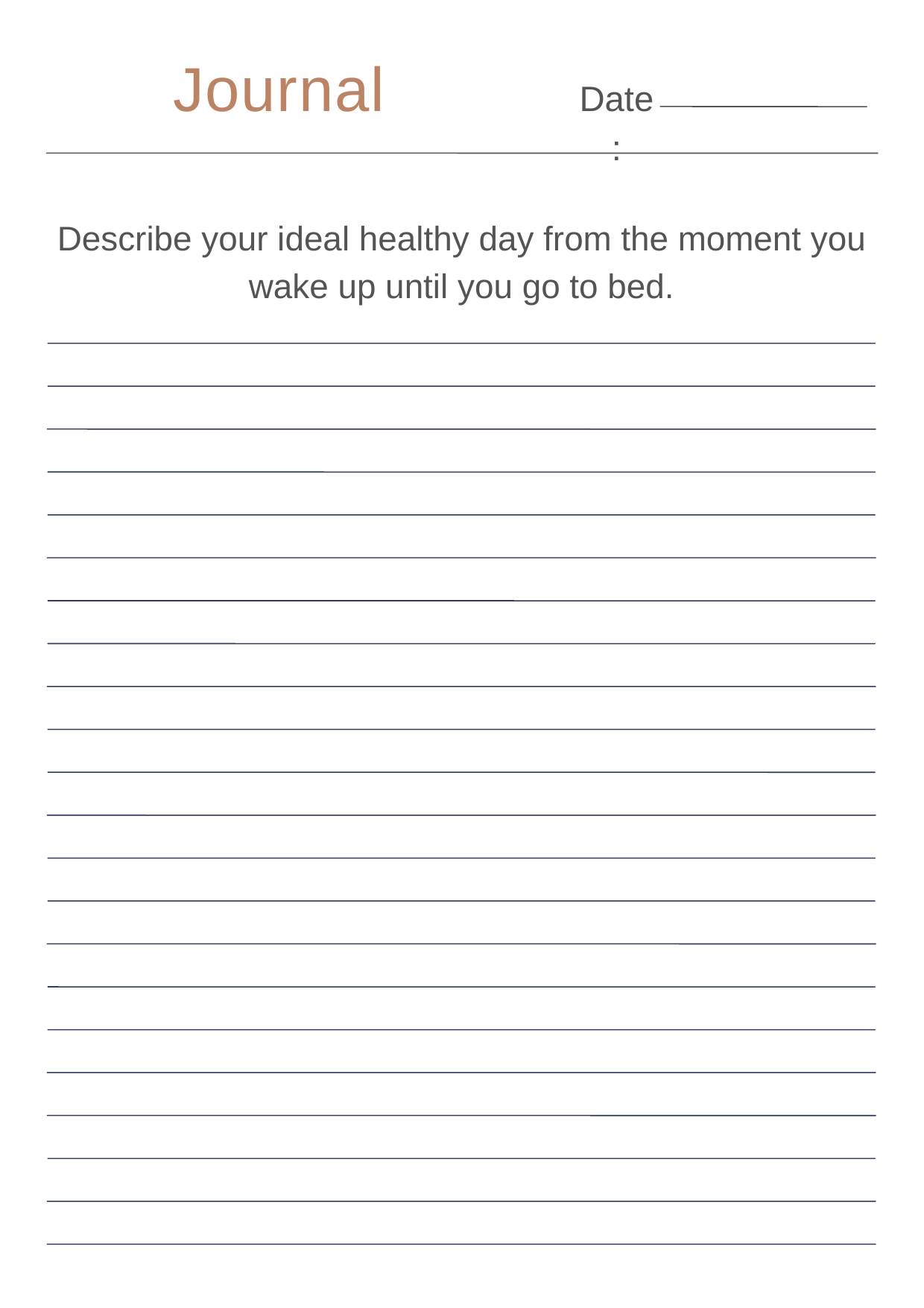

Journal
Date:

Describe your ideal healthy day from the moment you wake up until you go to bed.